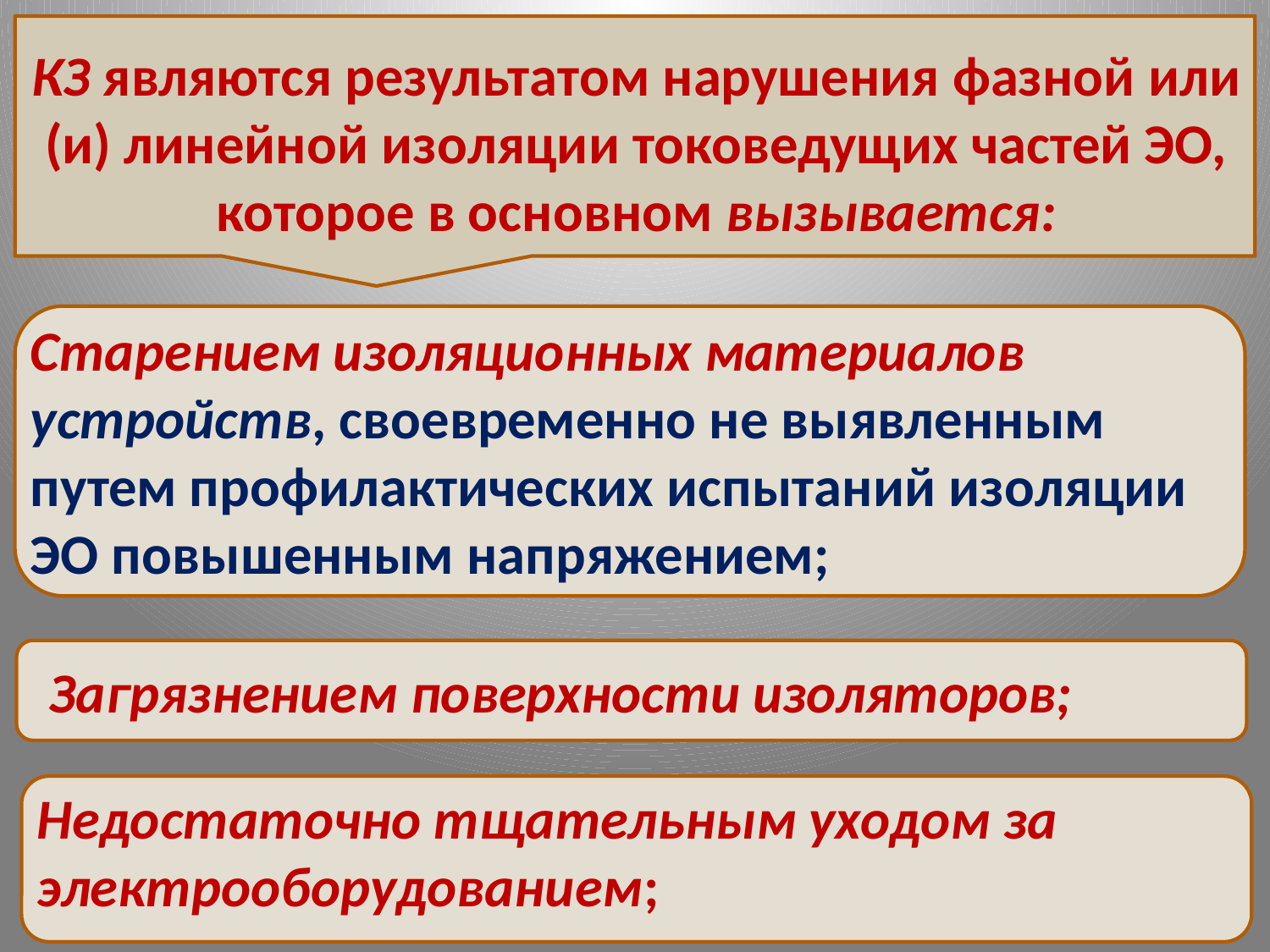

КЗ являются результатом нарушения фазной или (и) линейной изоляции токоведущих частей ЭО, которое в основном вызывается:

Старением изоляционных материалов устройств, своевременно не выявленным путем профилактических испытаний изоляции ЭО повышенным напряжением;

Загрязнением поверхности изоляторов;
Недостаточно тщательным уходом за электрооборудованием;